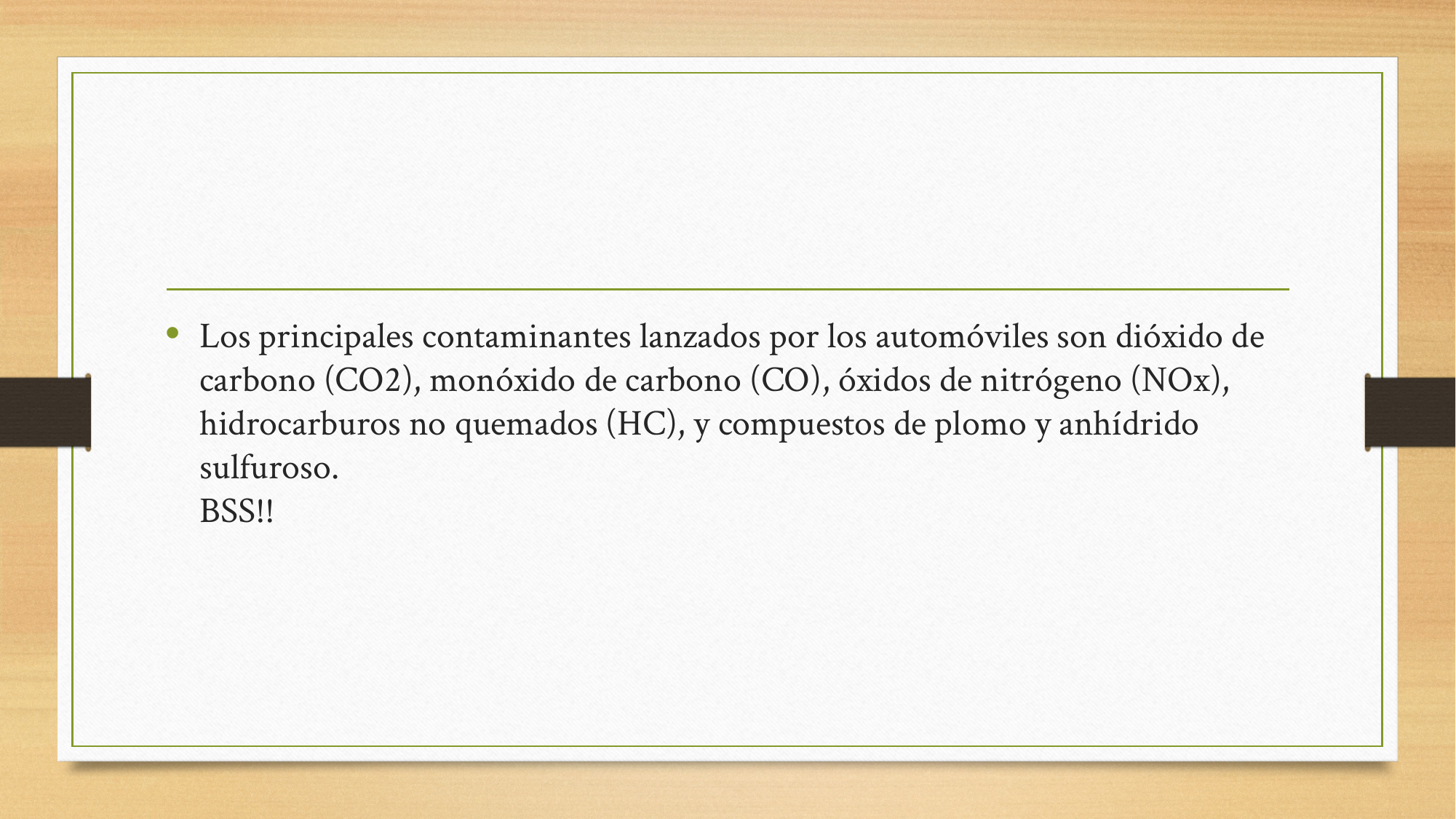

#
Los principales contaminantes lanzados por los automóviles son dióxido de carbono (CO2), monóxido de carbono (CO), óxidos de nitrógeno (NOx), hidrocarburos no quemados (HC), y compuestos de plomo y anhídrido sulfuroso.
BSS!!